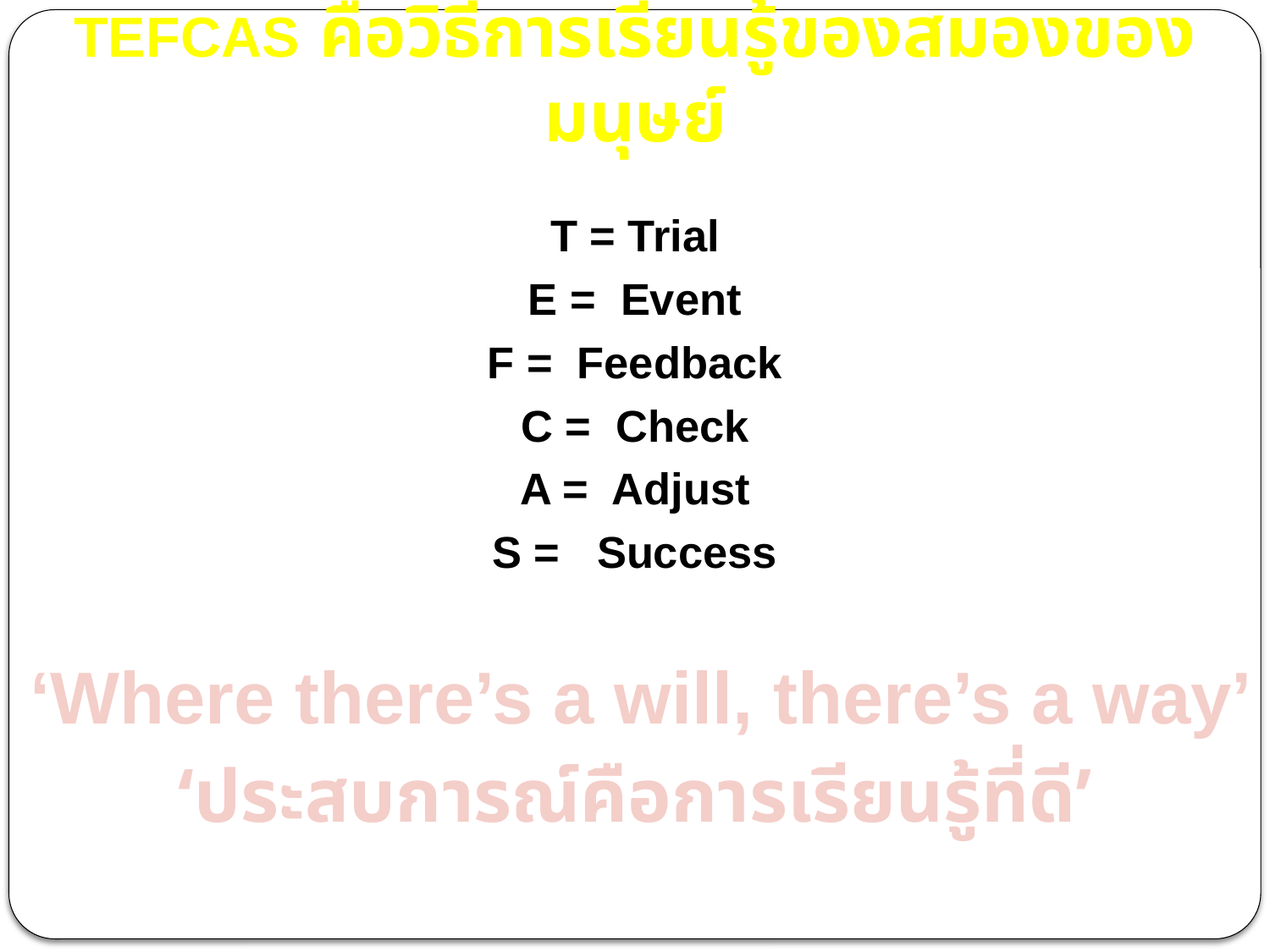

# TEFCAS คือวิธีการเรียนรู้ของสมองของมนุษย์
T = Trial
E =  Event
F =  Feedback
C =  Check
A =  Adjust
S =   Success

 ‘Where there’s a will, there’s a way’
‘ประสบการณ์คือการเรียนรู้ที่ดี’